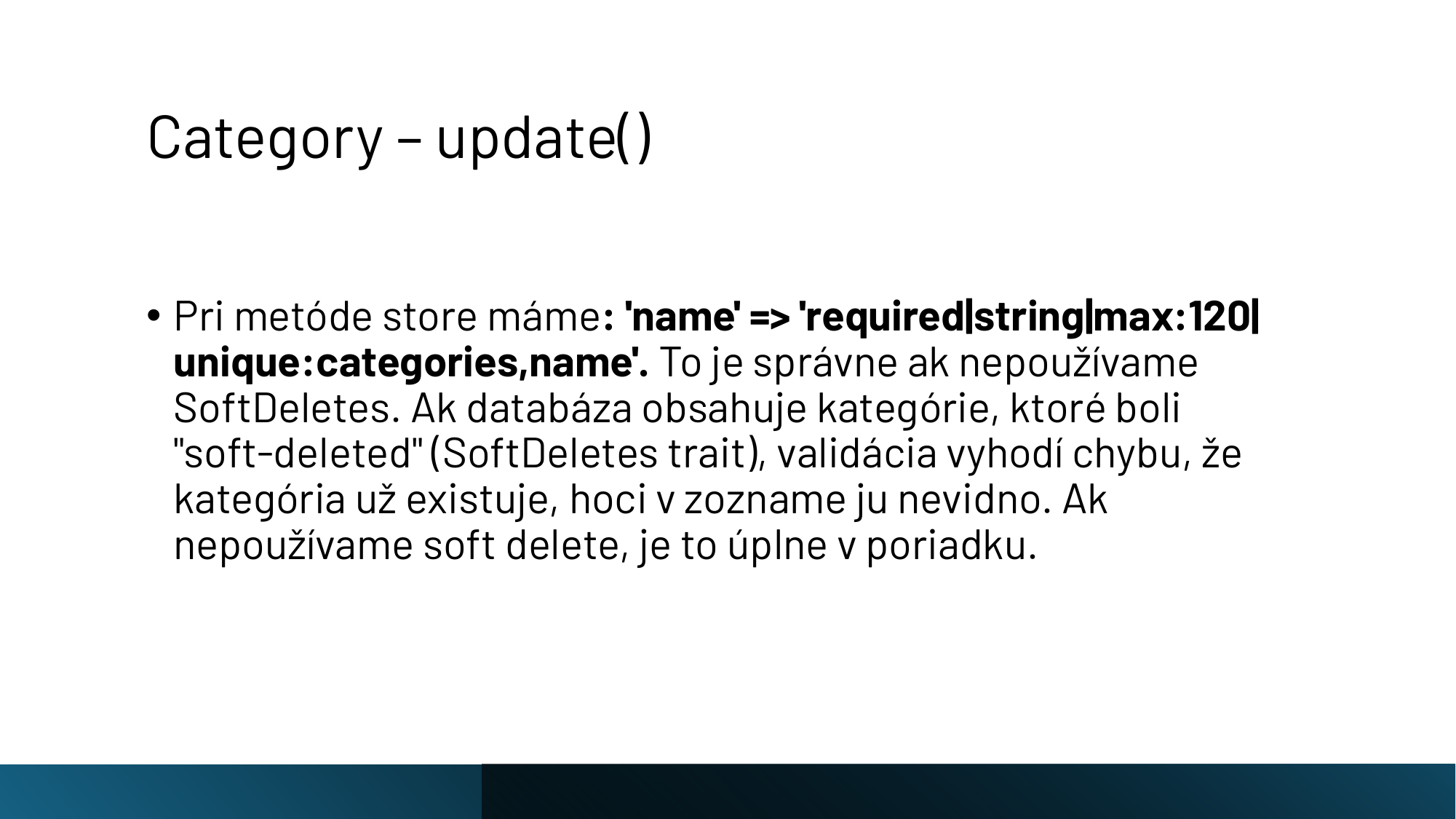

# Category – update()
Pri metóde store máme: 'name' => 'required|string|max:120|unique:categories,name'. To je správne ak nepoužívame SoftDeletes. Ak databáza obsahuje kategórie, ktoré boli "soft-deleted" (SoftDeletes trait), validácia vyhodí chybu, že kategória už existuje, hoci v zozname ju nevidno. Ak nepoužívame soft delete, je to úplne v poriadku.